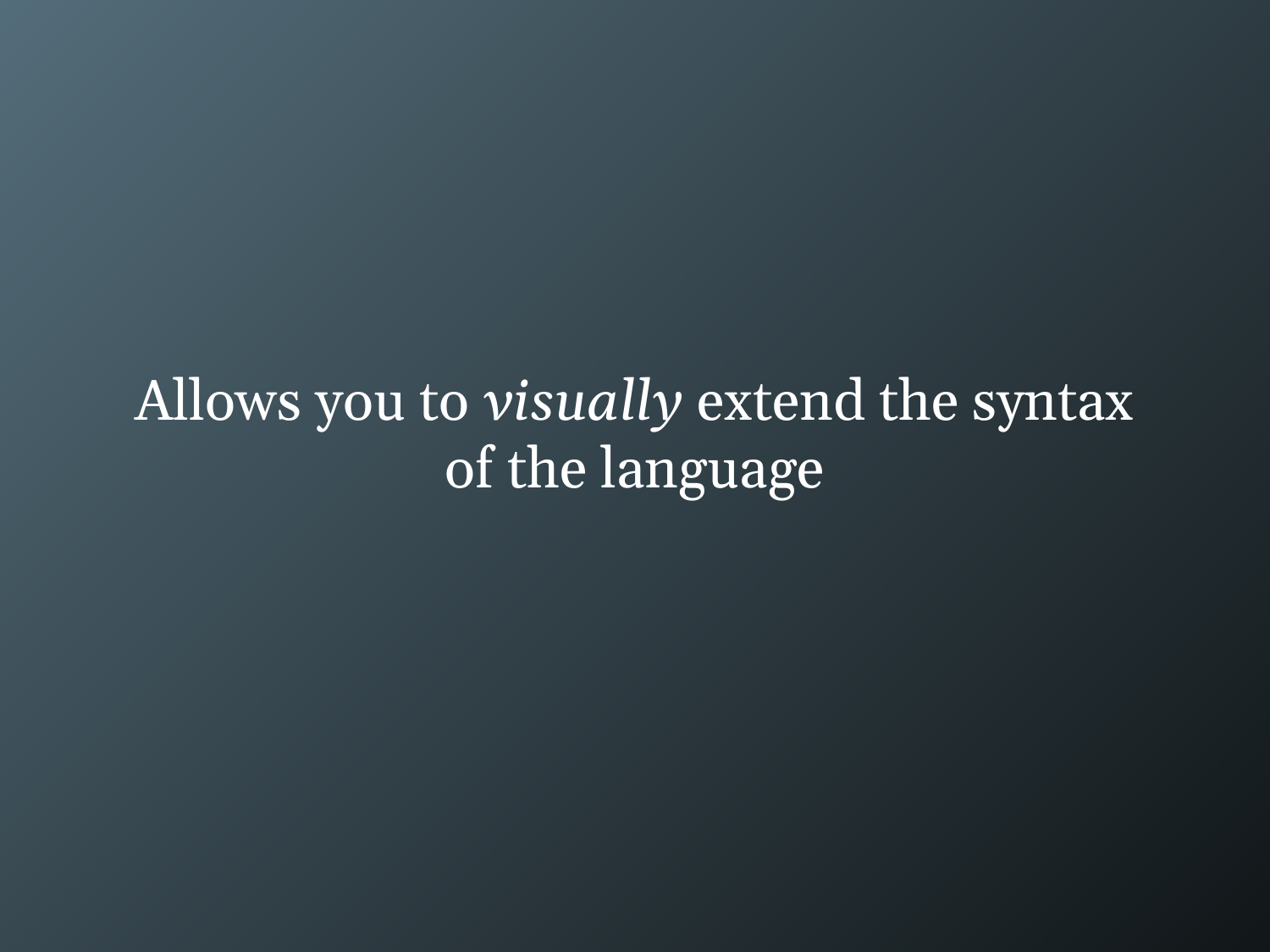

# Allows you to visually extend the syntax of the language